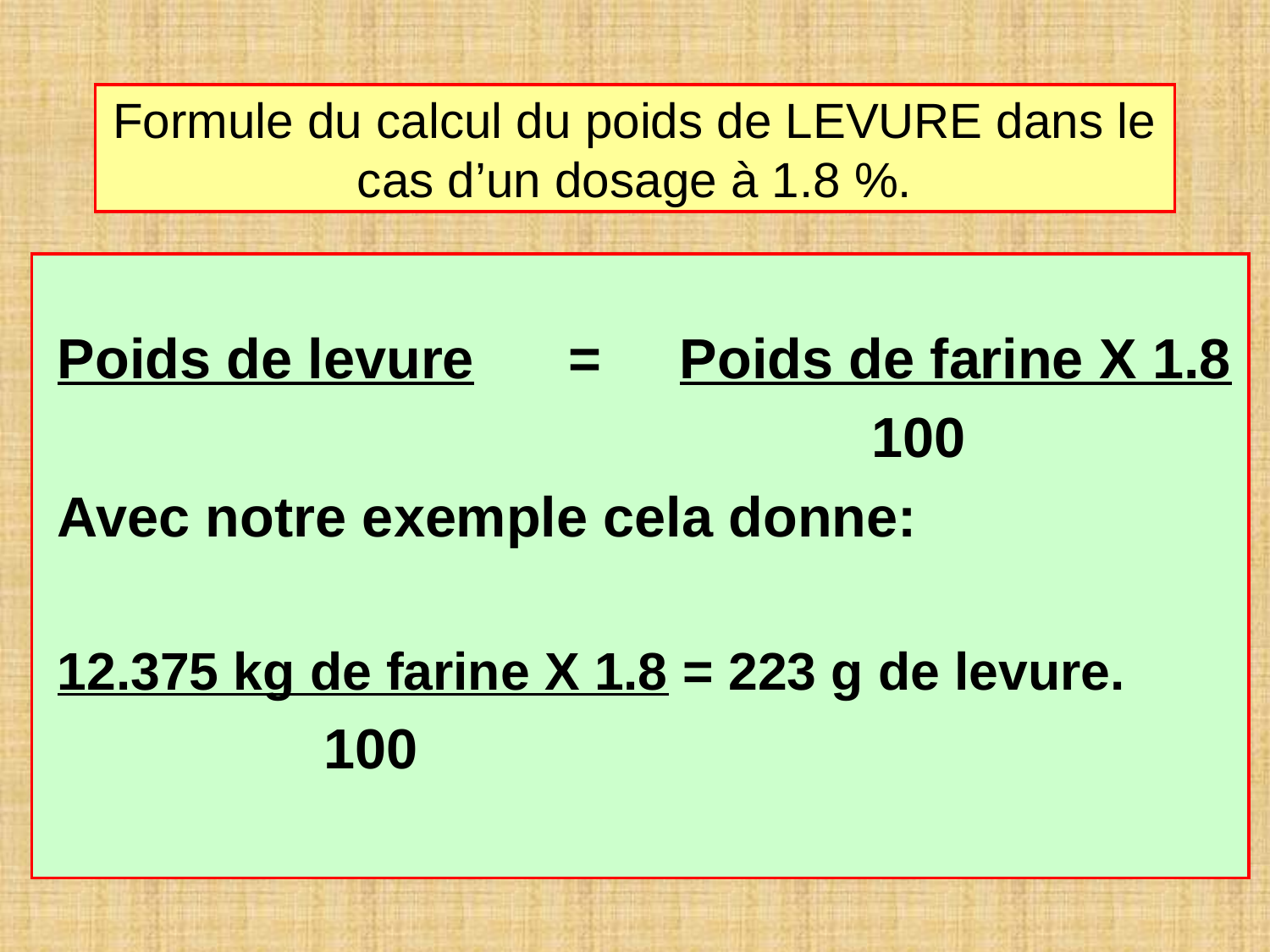

# Formule du calcul du poids de LEVURE dans le cas d’un dosage à 1.8 %.

Poids de levure      =     Poids de farine X 1.8
                                                    100
Avec notre exemple cela donne:

12.375 kg de farine X 1.8 = 223 g de levure.
                 100